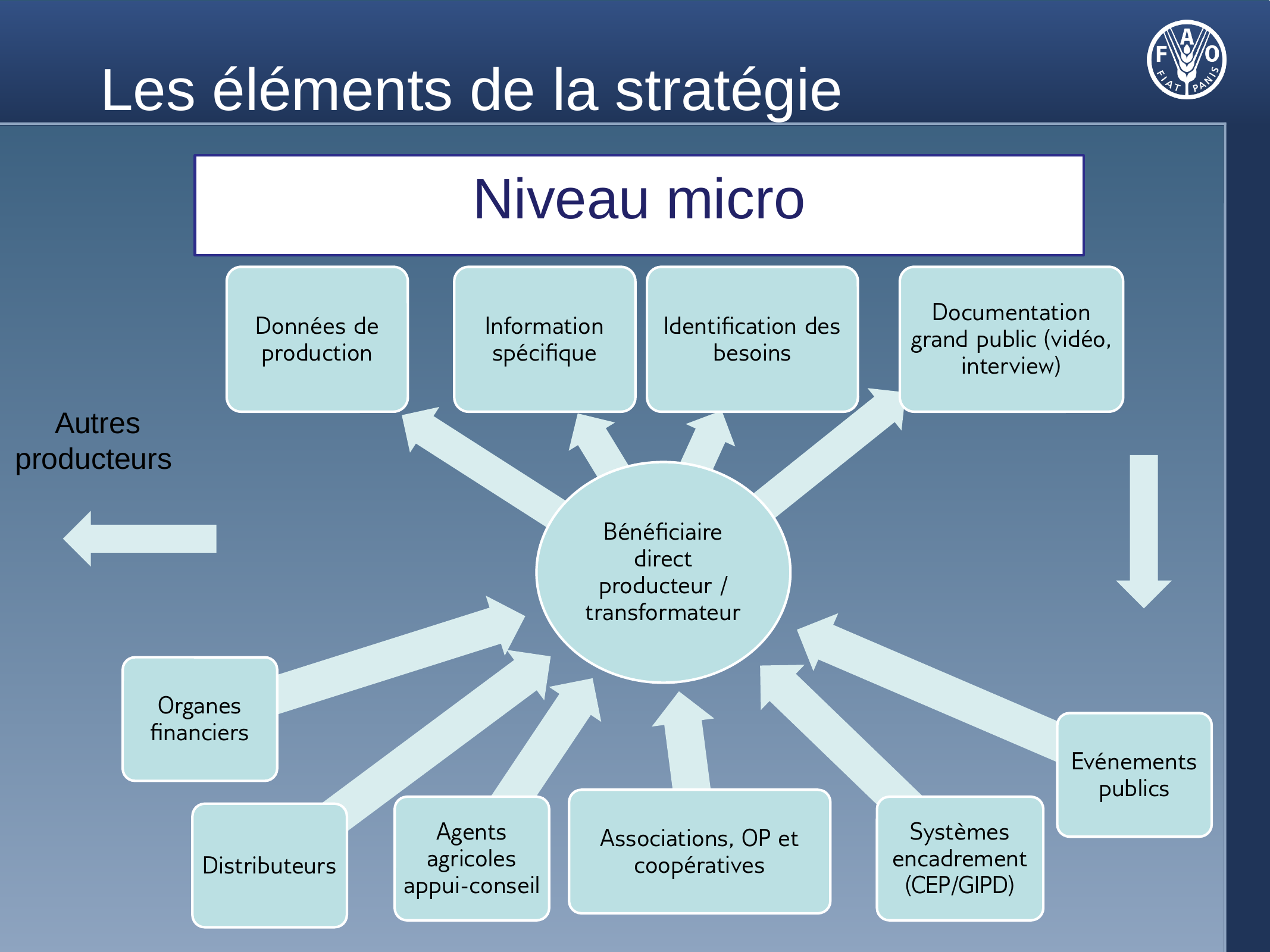

# Les éléments de la stratégie
Niveau micro

Coordinations communication et technique
Données de production
Information spécifique
Identification des besoins
Documentation grand public (vidéo, interview)
Autres producteurs
Bénéficiaire direct producteur / transformateur
Distributeurs
Organes financiers
Agents agricoles appui-conseil
Associations, OP et coopératives
Evénements publics
Systèmes encadrement (CEP/GIPD)